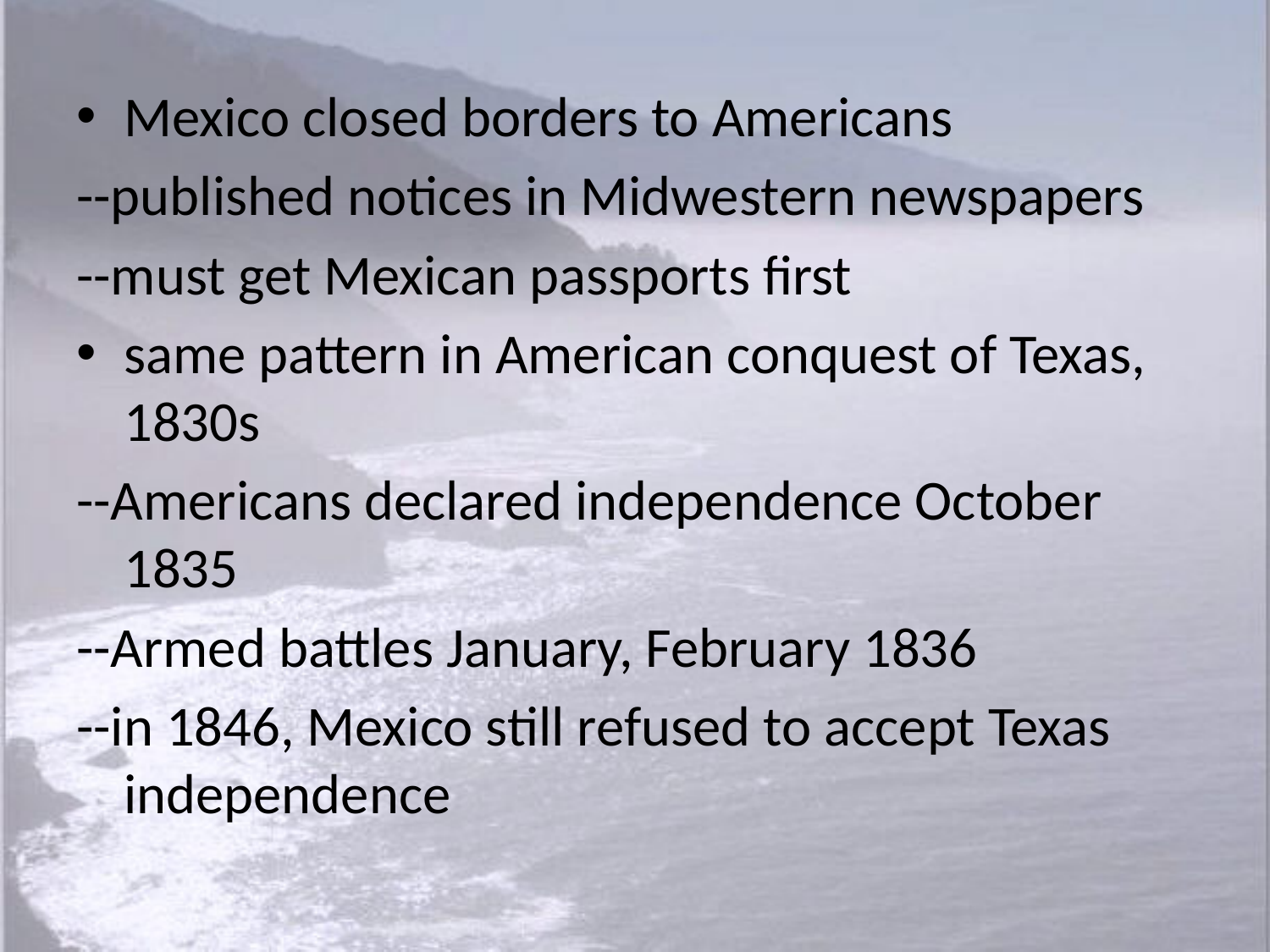

Mexico closed borders to Americans
--published notices in Midwestern newspapers
--must get Mexican passports first
same pattern in American conquest of Texas, 1830s
--Americans declared independence October 1835
--Armed battles January, February 1836
--in 1846, Mexico still refused to accept Texas independence